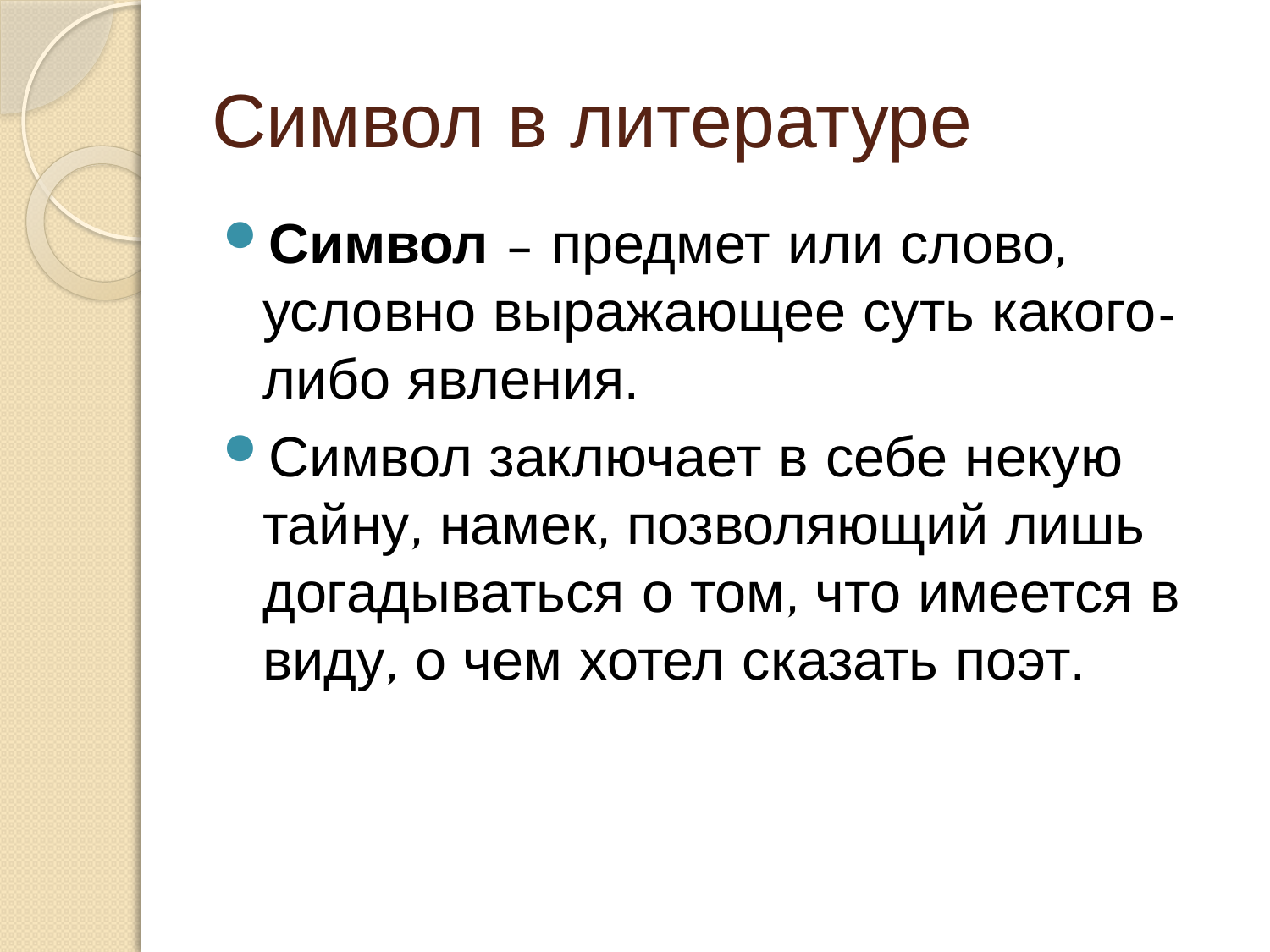

# Символ в литературе
Символ – предмет или слово, условно выражающее суть какого-либо явления.
Символ заключает в себе некую тайну, намек, позволяющий лишь догадываться о том, что имеется в виду, о чем хотел сказать поэт.